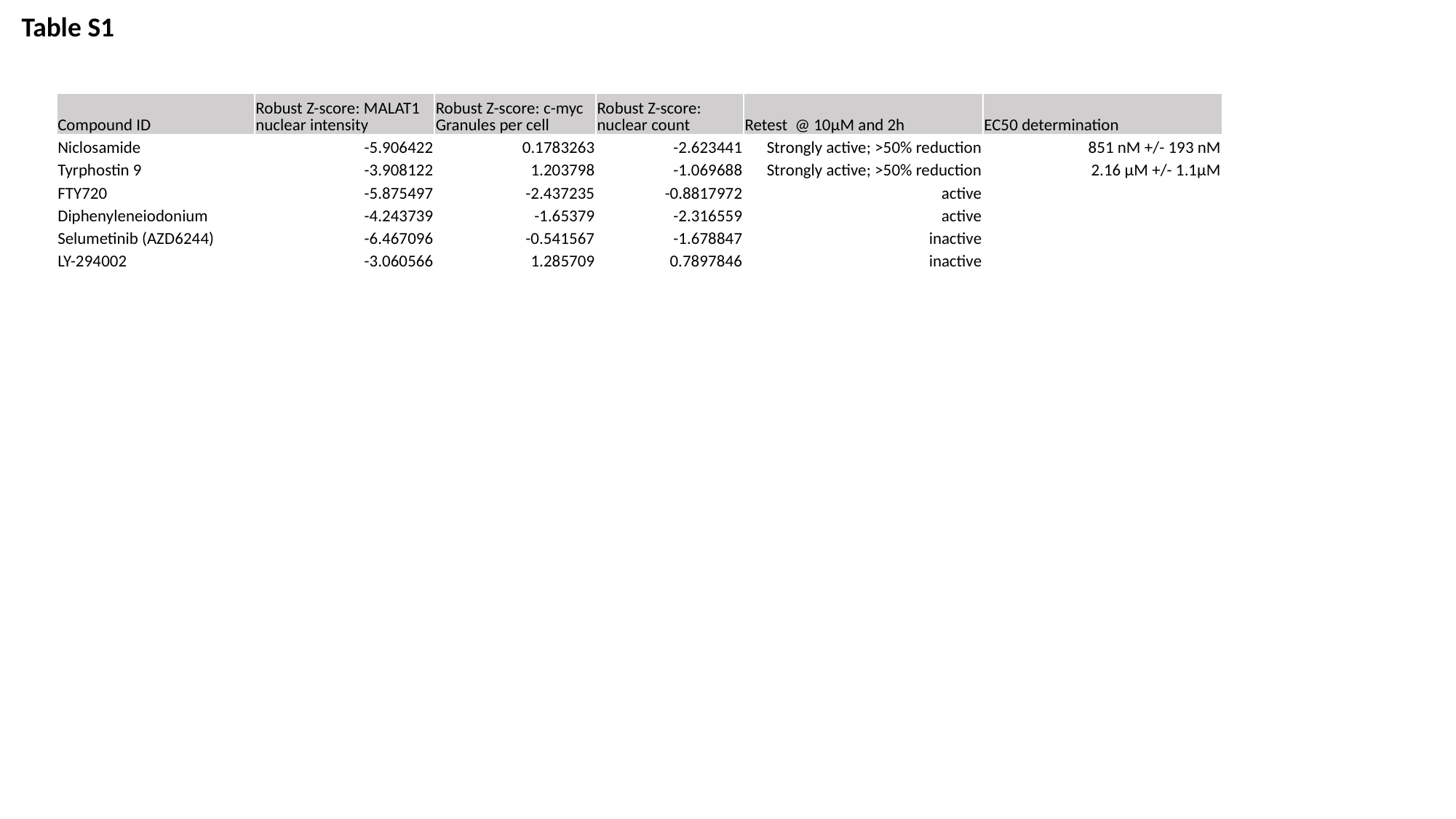

Table S1
| Compound ID | Robust Z-score: MALAT1 nuclear intensity | Robust Z-score: c-myc Granules per cell | Robust Z-score: nuclear count | Retest @ 10µM and 2h | EC50 determination |
| --- | --- | --- | --- | --- | --- |
| Niclosamide | -5.906422 | 0.1783263 | -2.623441 | Strongly active; >50% reduction | 851 nM +/- 193 nM |
| Tyrphostin 9 | -3.908122 | 1.203798 | -1.069688 | Strongly active; >50% reduction | 2.16 µM +/- 1.1µM |
| FTY720 | -5.875497 | -2.437235 | -0.8817972 | active |  |
| Diphenyleneiodonium | -4.243739 | -1.65379 | -2.316559 | active |  |
| Selumetinib (AZD6244) | -6.467096 | -0.541567 | -1.678847 | inactive |  |
| LY-294002 | -3.060566 | 1.285709 | 0.7897846 | inactive |  |